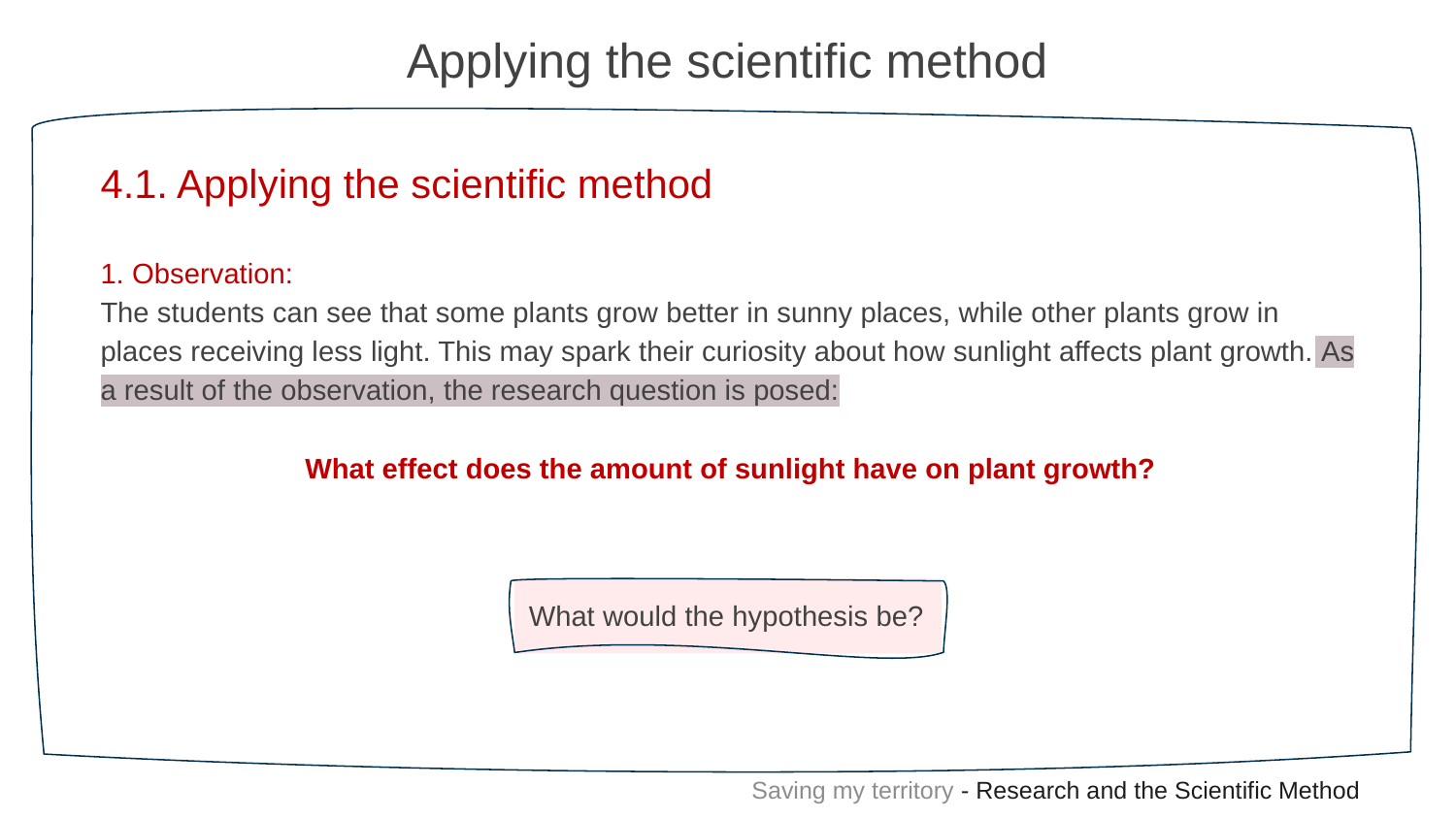

Applying the scientific method

4.1. Applying the scientific method
1. Observation:
The students can see that some plants grow better in sunny places, while other plants grow in places receiving less light. This may spark their curiosity about how sunlight affects plant growth. As a result of the observation, the research question is posed:

What effect does the amount of sunlight have on plant growth?
What would the hypothesis be?

Saving my territory - Research and the Scientific Method